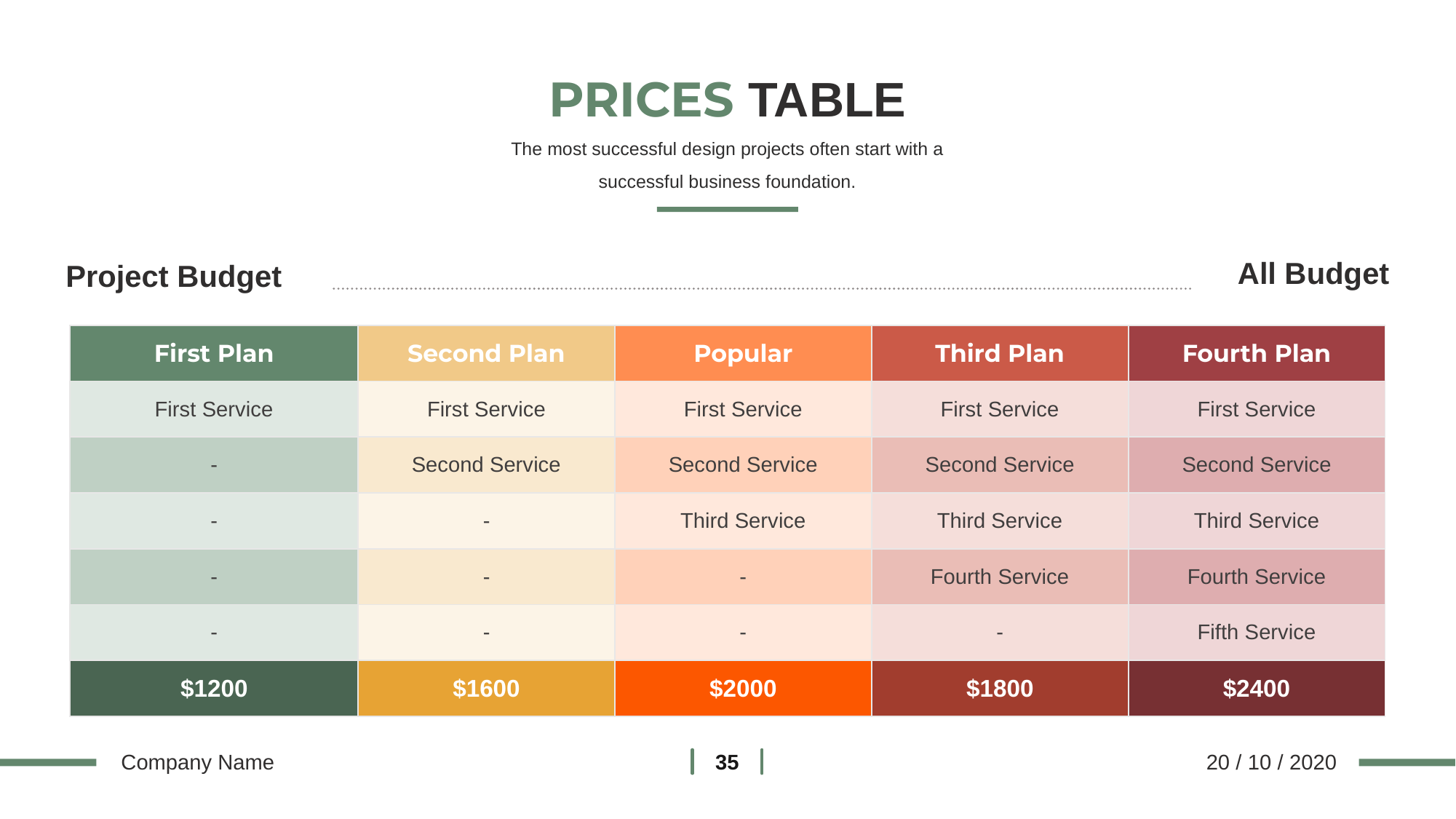

PRICES TABLE
The most successful design projects often start with a successful business foundation.

All Budget
Project Budget
| First Plan | Second Plan | Popular | Third Plan | Fourth Plan |
| --- | --- | --- | --- | --- |
| First Service | First Service | First Service | First Service | First Service |
| - | Second Service | Second Service | Second Service | Second Service |
| - | - | Third Service | Third Service | Third Service |
| - | - | - | Fourth Service | Fourth Service |
| - | - | - | - | Fifth Service |
| $1200 | $1600 | $2000 | $1800 | $2400 |
Company Name
20 / 10 / 2020